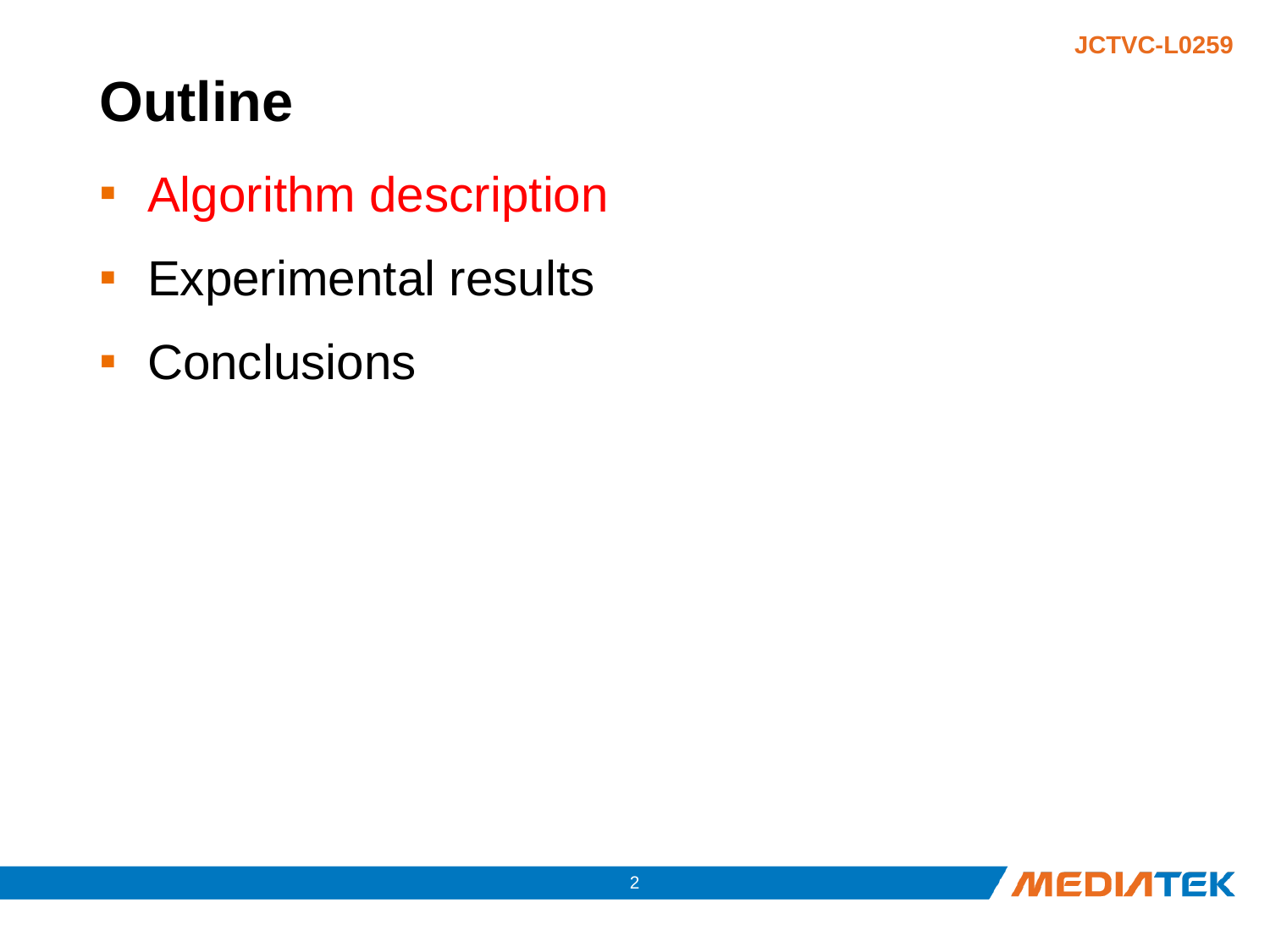

# Outline
Algorithm description
Experimental results
Conclusions
2